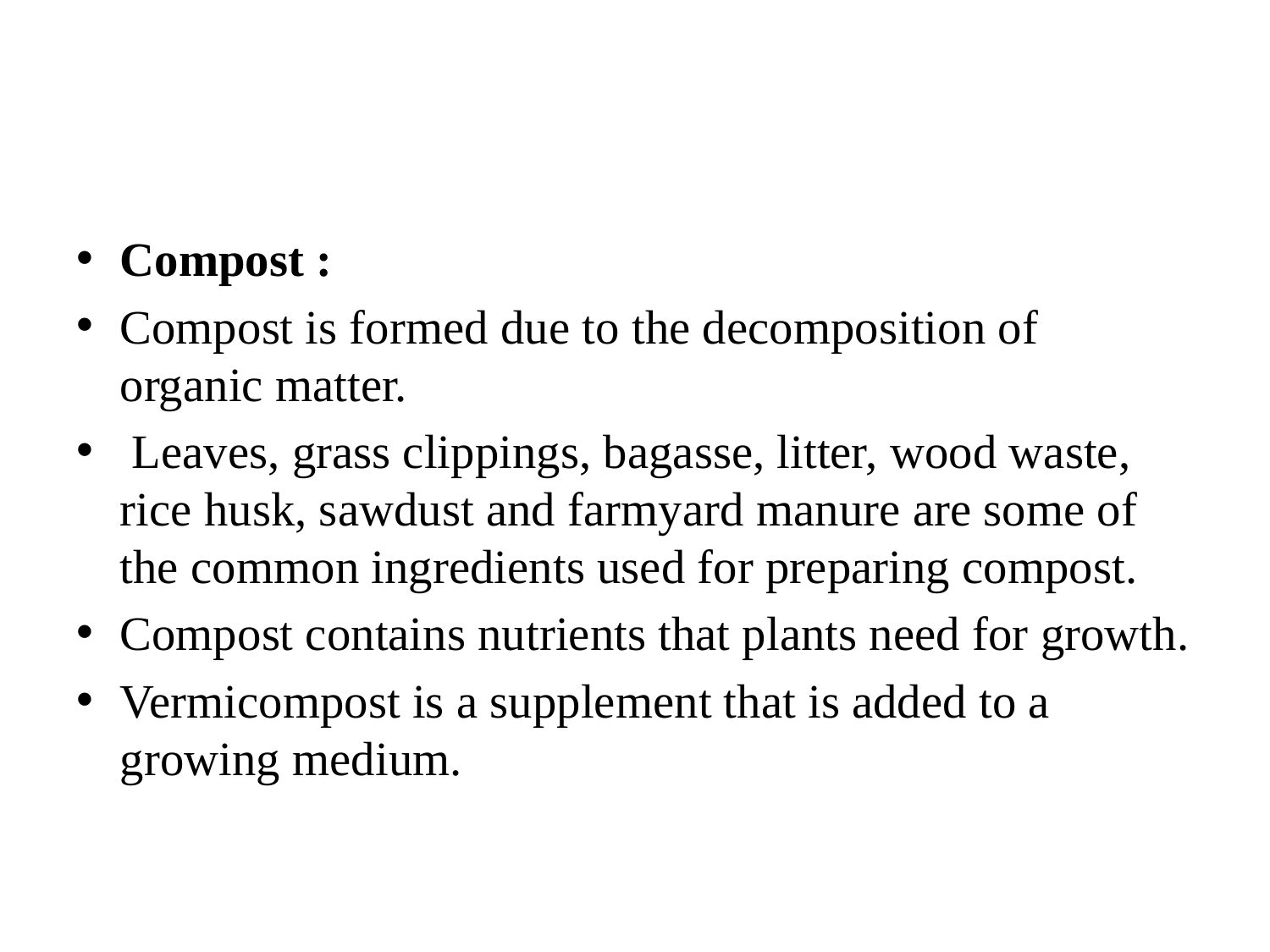

#
Compost :
Compost is formed due to the decomposition of organic matter.
 Leaves, grass clippings, bagasse, litter, wood waste, rice husk, sawdust and farmyard manure are some of the common ingredients used for preparing compost.
Compost contains nutrients that plants need for growth.
Vermicompost is a supplement that is added to a growing medium.